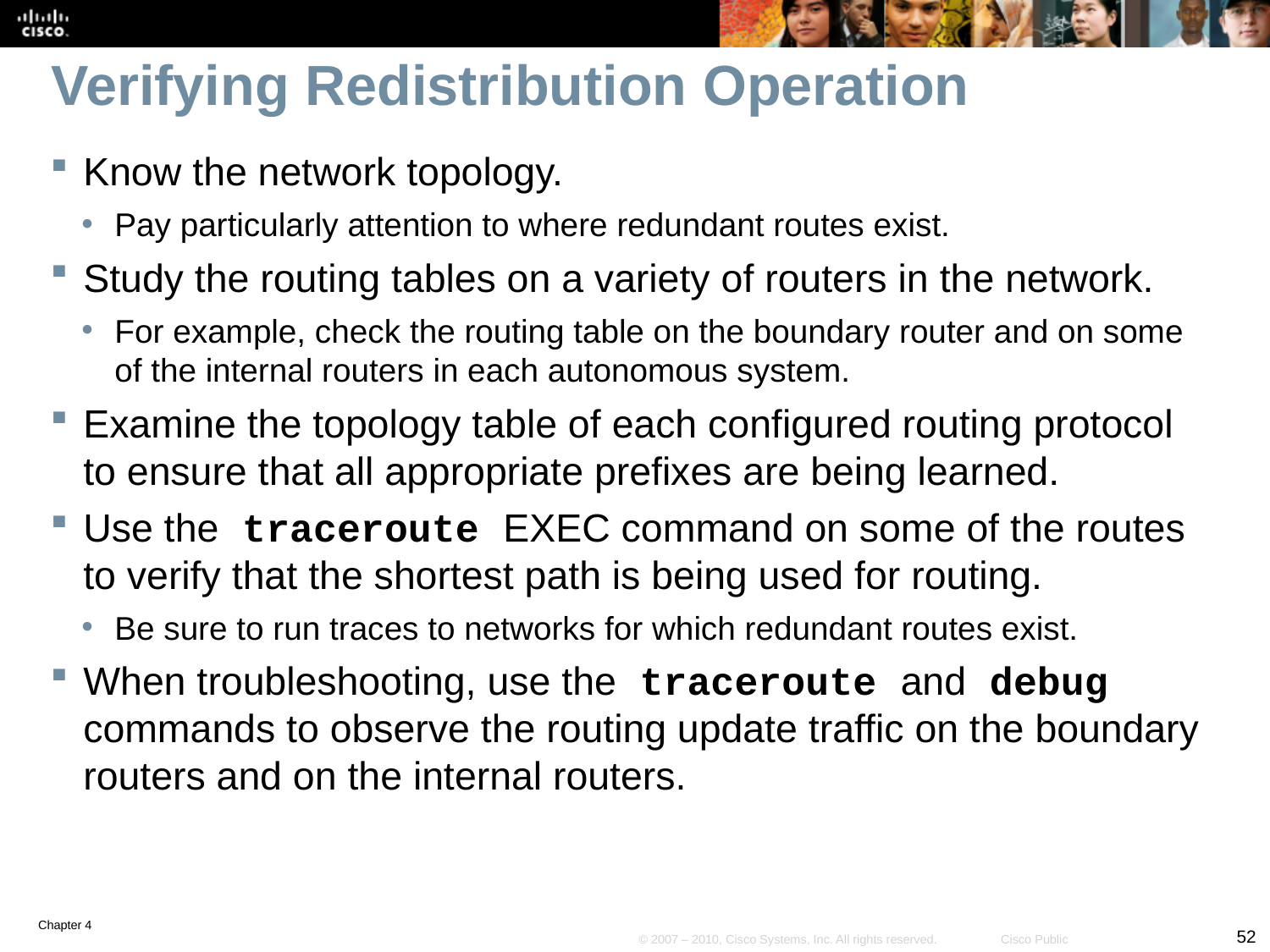

# Verifying Redistribution Operation
Know the network topology.
Pay particularly attention to where redundant routes exist.
Study the routing tables on a variety of routers in the network.
For example, check the routing table on the boundary router and on some of the internal routers in each autonomous system.
Examine the topology table of each configured routing protocol to ensure that all appropriate prefixes are being learned.
Use the traceroute EXEC command on some of the routes to verify that the shortest path is being used for routing.
Be sure to run traces to networks for which redundant routes exist.
When troubleshooting, use the traceroute and debug commands to observe the routing update traffic on the boundary routers and on the internal routers.